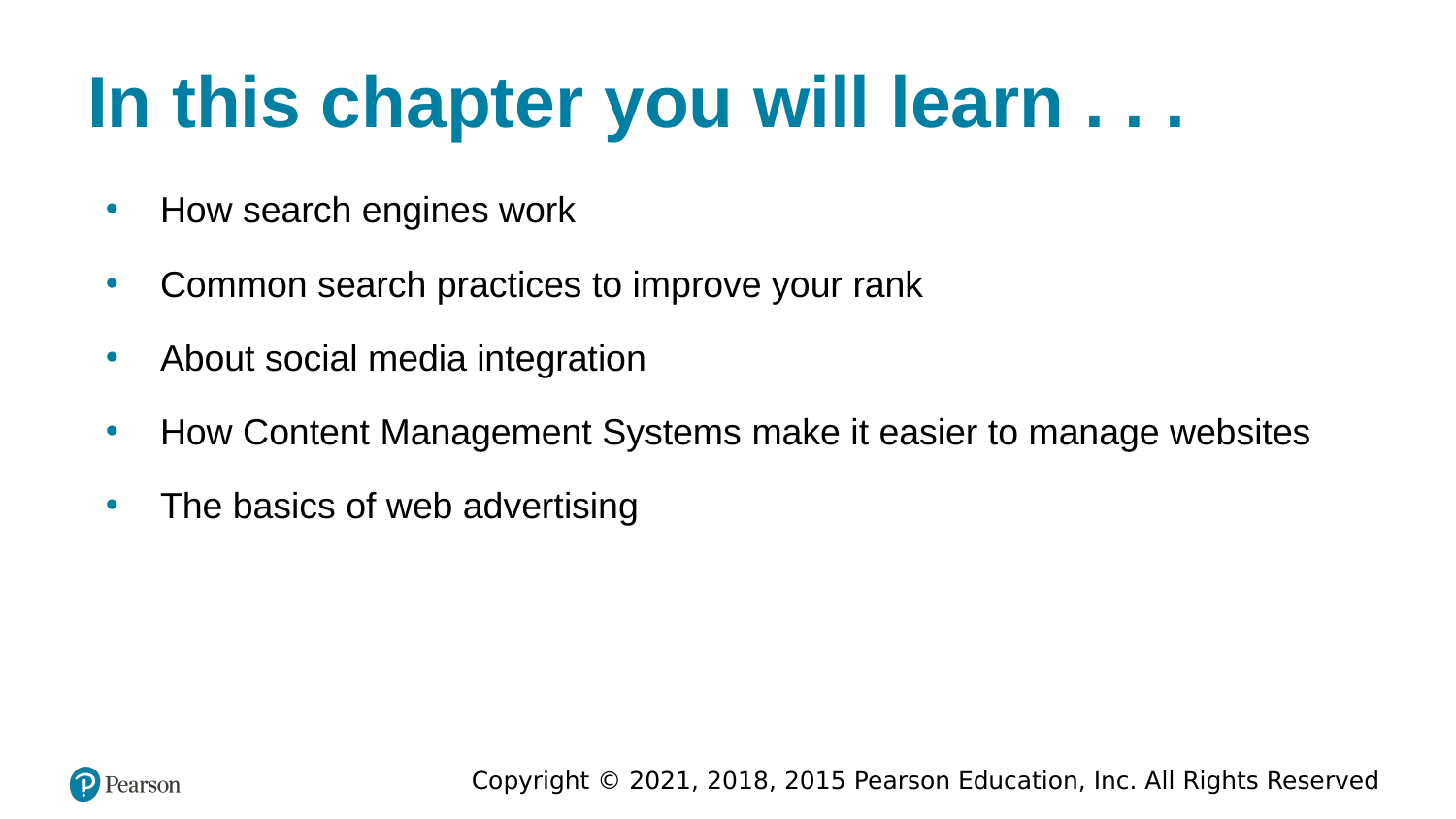

# In this chapter you will learn . . .
How search engines work
Common search practices to improve your rank
About social media integration
How Content Management Systems make it easier to manage websites
The basics of web advertising